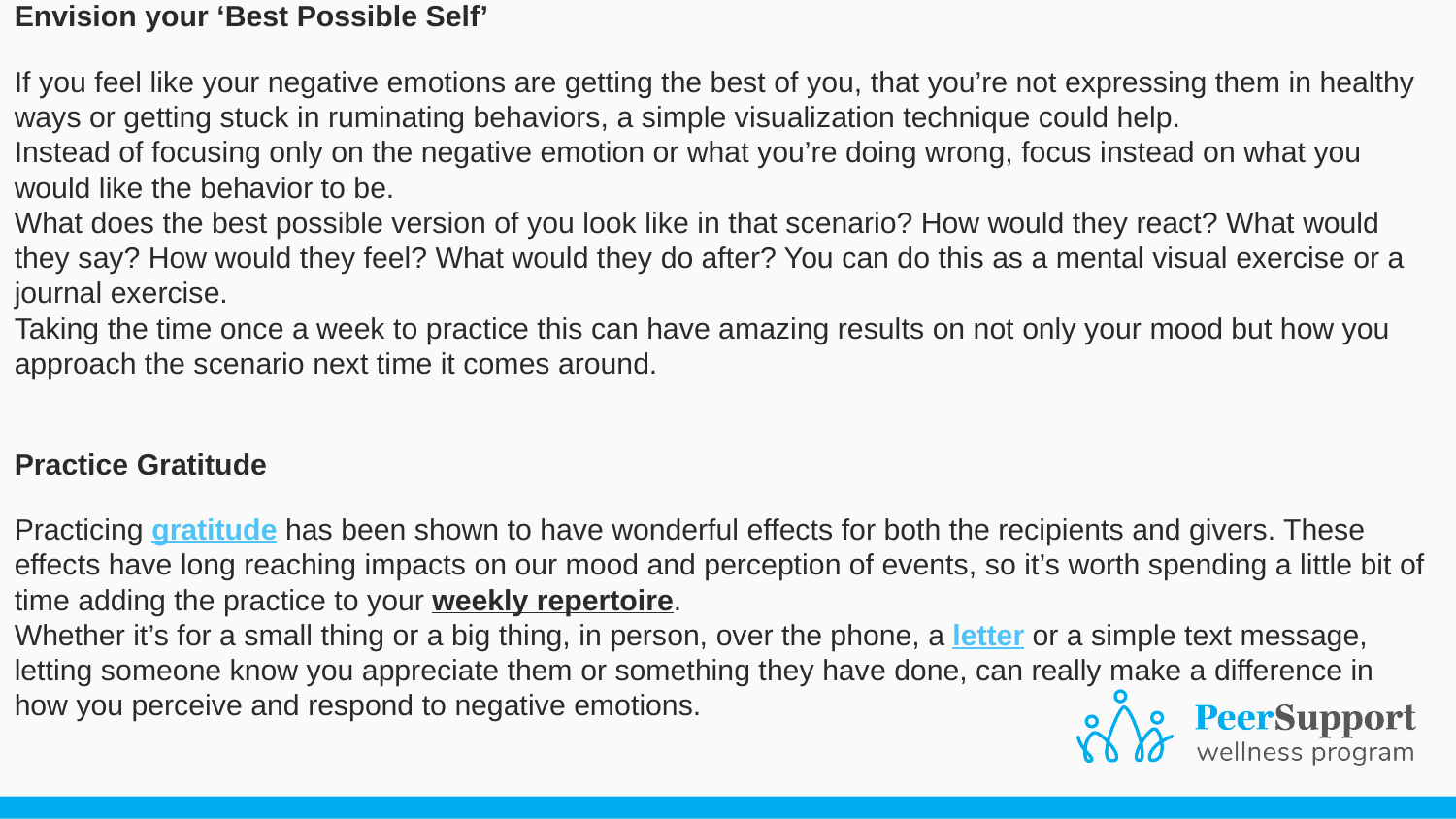

Envision your ‘Best Possible Self’
If you feel like your negative emotions are getting the best of you, that you’re not expressing them in healthy ways or getting stuck in ruminating behaviors, a simple visualization technique could help.
Instead of focusing only on the negative emotion or what you’re doing wrong, focus instead on what you would like the behavior to be.
What does the best possible version of you look like in that scenario? How would they react? What would they say? How would they feel? What would they do after? You can do this as a mental visual exercise or a journal exercise.
Taking the time once a week to practice this can have amazing results on not only your mood but how you approach the scenario next time it comes around.

Practice Gratitude
Practicing gratitude has been shown to have wonderful effects for both the recipients and givers. These effects have long reaching impacts on our mood and perception of events, so it’s worth spending a little bit of time adding the practice to your weekly repertoire.
Whether it’s for a small thing or a big thing, in person, over the phone, a letter or a simple text message, letting someone know you appreciate them or something they have done, can really make a difference in how you perceive and respond to negative emotions.